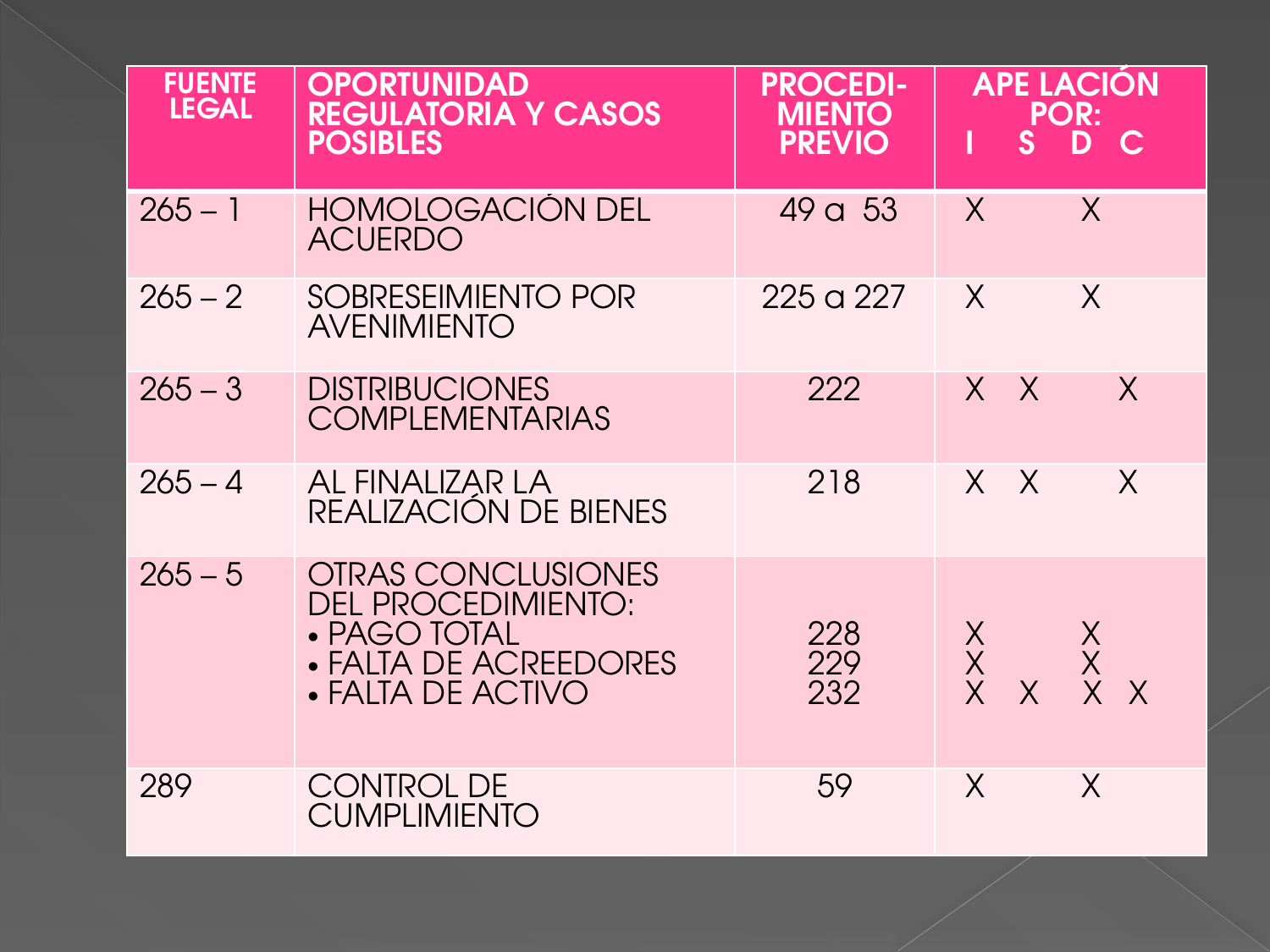

# OPORTUNIDAD PROCEDIMIENTO Y APELABILIDAD
| FUENTE LEGAL | OPORTUNIDAD REGULATORIA Y CASOS POSIBLES | PROCEDI-MIENTO PREVIO | APE LACIÓN POR: I S D C |
| --- | --- | --- | --- |
| 265 – 1 | HOMOLOGACIÓN DEL ACUERDO | 49 a 53 | X X |
| 265 – 2 | SOBRESEIMIENTO POR AVENIMIENTO | 225 a 227 | X X |
| 265 – 3 | DISTRIBUCIONES COMPLEMENTARIAS | 222 | X X X |
| 265 – 4 | AL FINALIZAR LA REALIZACIÓN DE BIENES | 218 | X X X |
| 265 – 5 | OTRAS CONCLUSIONES DEL PROCEDIMIENTO: PAGO TOTAL FALTA DE ACREEDORES FALTA DE ACTIVO | 228 229 232 | X X X X X X X X |
| 289 | CONTROL DE CUMPLIMIENTO | 59 | X X |